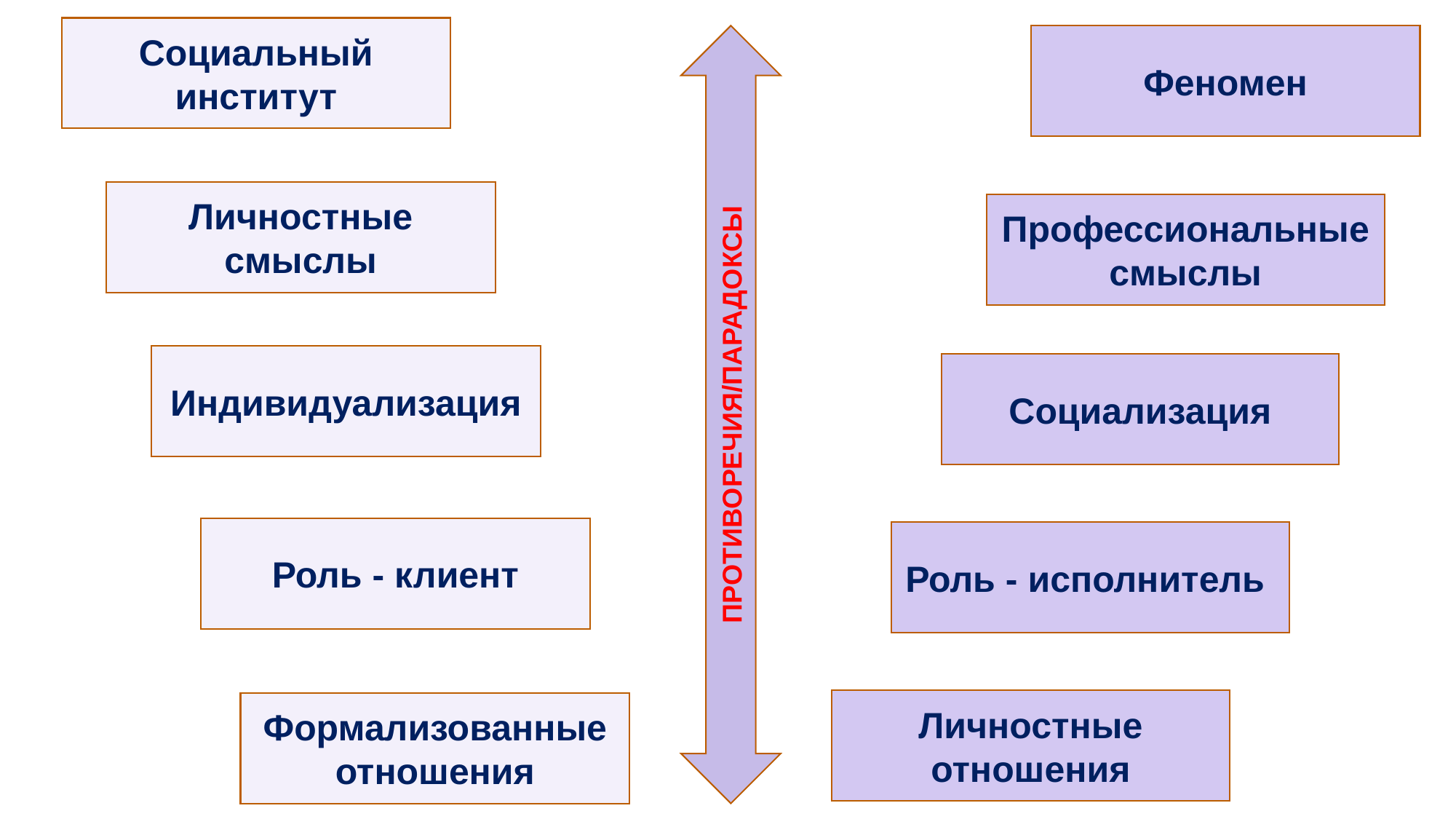

Социальный институт
ПРОТИВОРЕЧИЯ/ПАРАДОКСЫ
Феномен
Личностные смыслы
Профессиональные смыслы
Индивидуализация
Социализация
Роль - клиент
Роль - исполнитель
Личностные отношения
Формализованные отношения